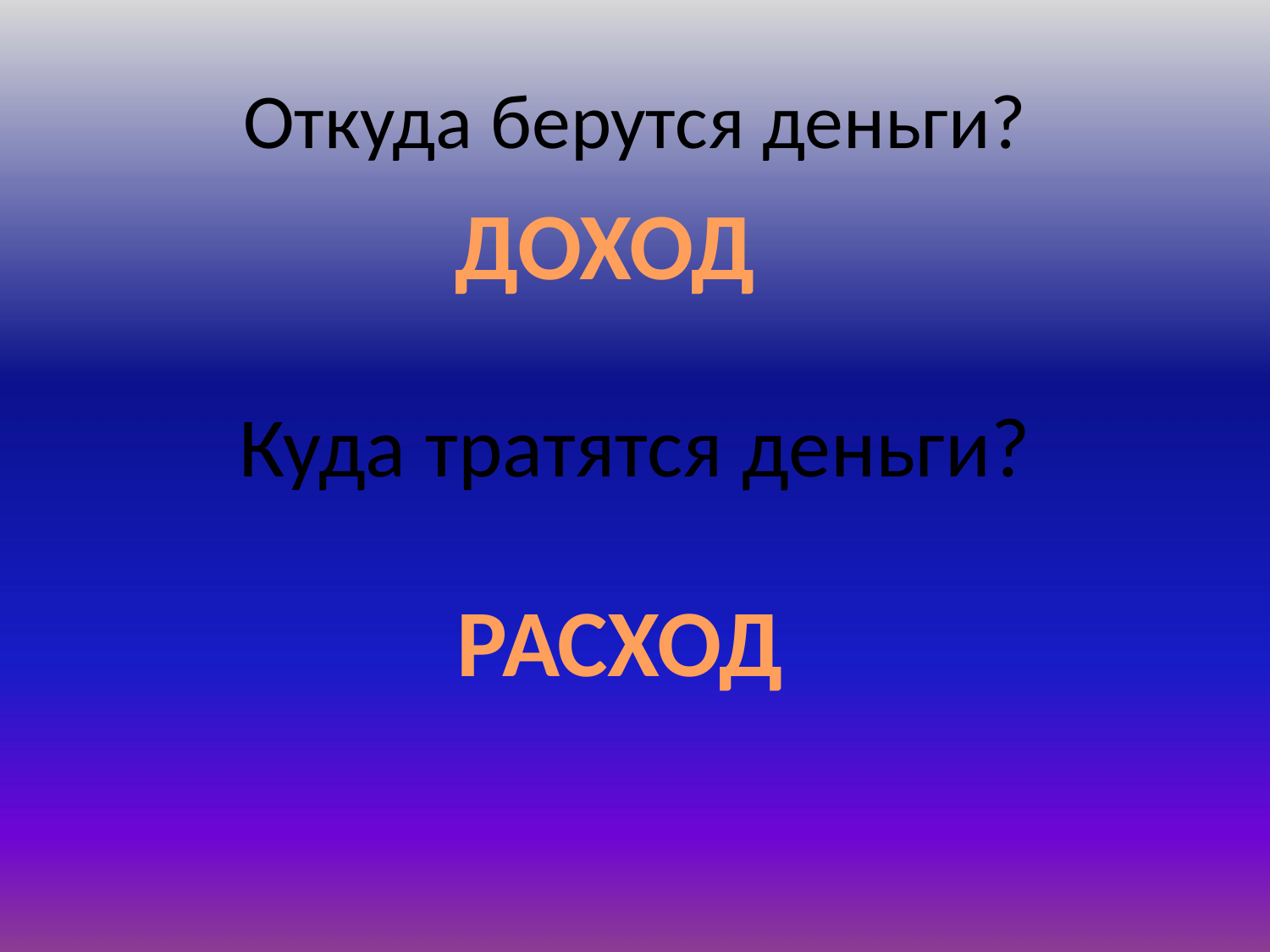

# Откуда берутся деньги?
ДОХОД

Куда тратятся деньги?

РАСХОД